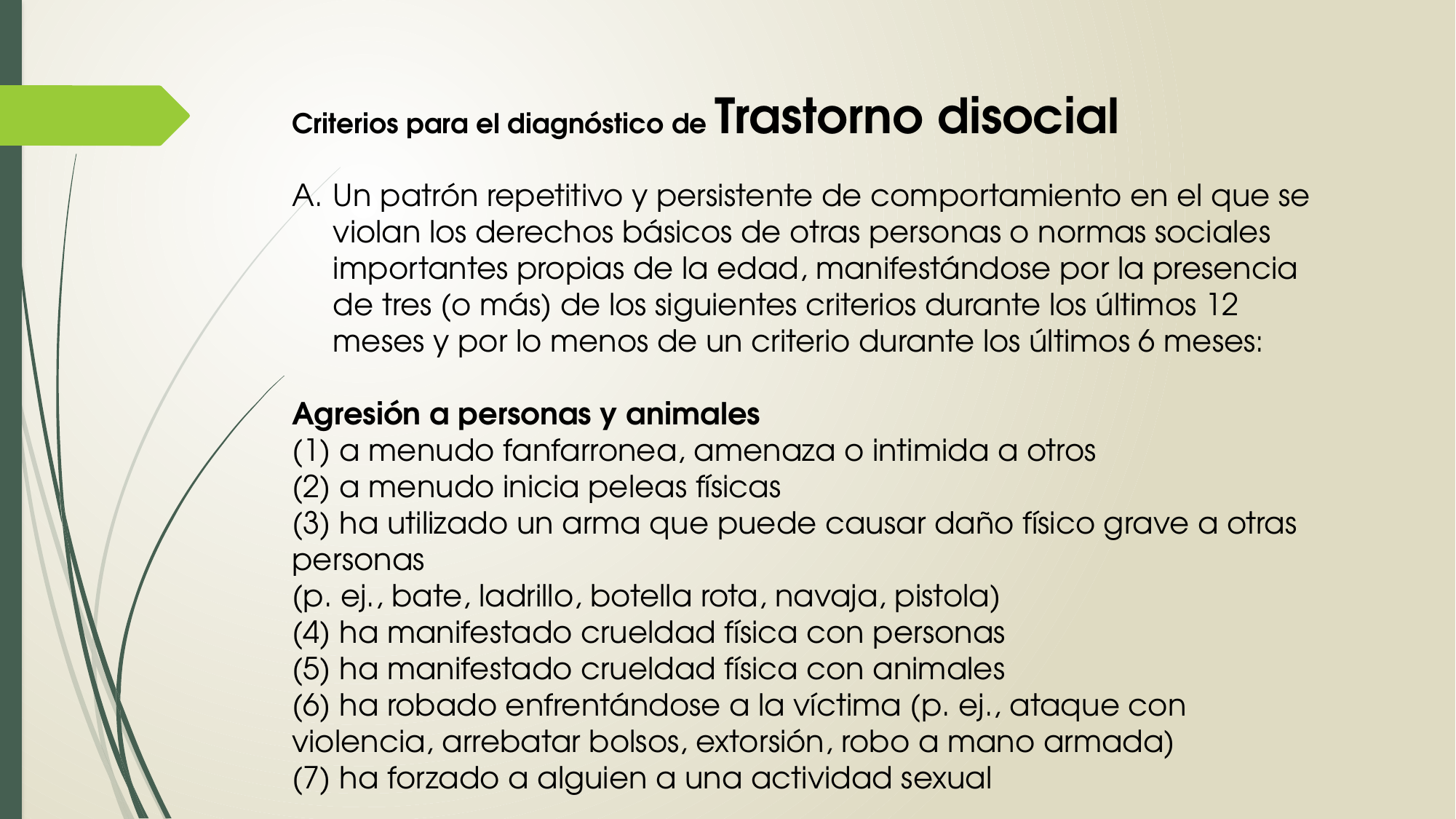

Criterios para el diagnóstico de Trastorno disocial

Un patrón repetitivo y persistente de comportamiento en el que se violan los derechos básicos de otras personas o normas sociales importantes propias de la edad, manifestándose por la presencia de tres (o más) de los siguientes criterios durante los últimos 12 meses y por lo menos de un criterio durante los últimos 6 meses:

Agresión a personas y animales
(1) a menudo fanfarronea, amenaza o intimida a otros
(2) a menudo inicia peleas físicas
(3) ha utilizado un arma que puede causar daño físico grave a otras personas
(p. ej., bate, ladrillo, botella rota, navaja, pistola)
(4) ha manifestado crueldad física con personas
(5) ha manifestado crueldad física con animales
(6) ha robado enfrentándose a la víctima (p. ej., ataque con violencia, arrebatar bolsos, extorsión, robo a mano armada)
(7) ha forzado a alguien a una actividad sexual